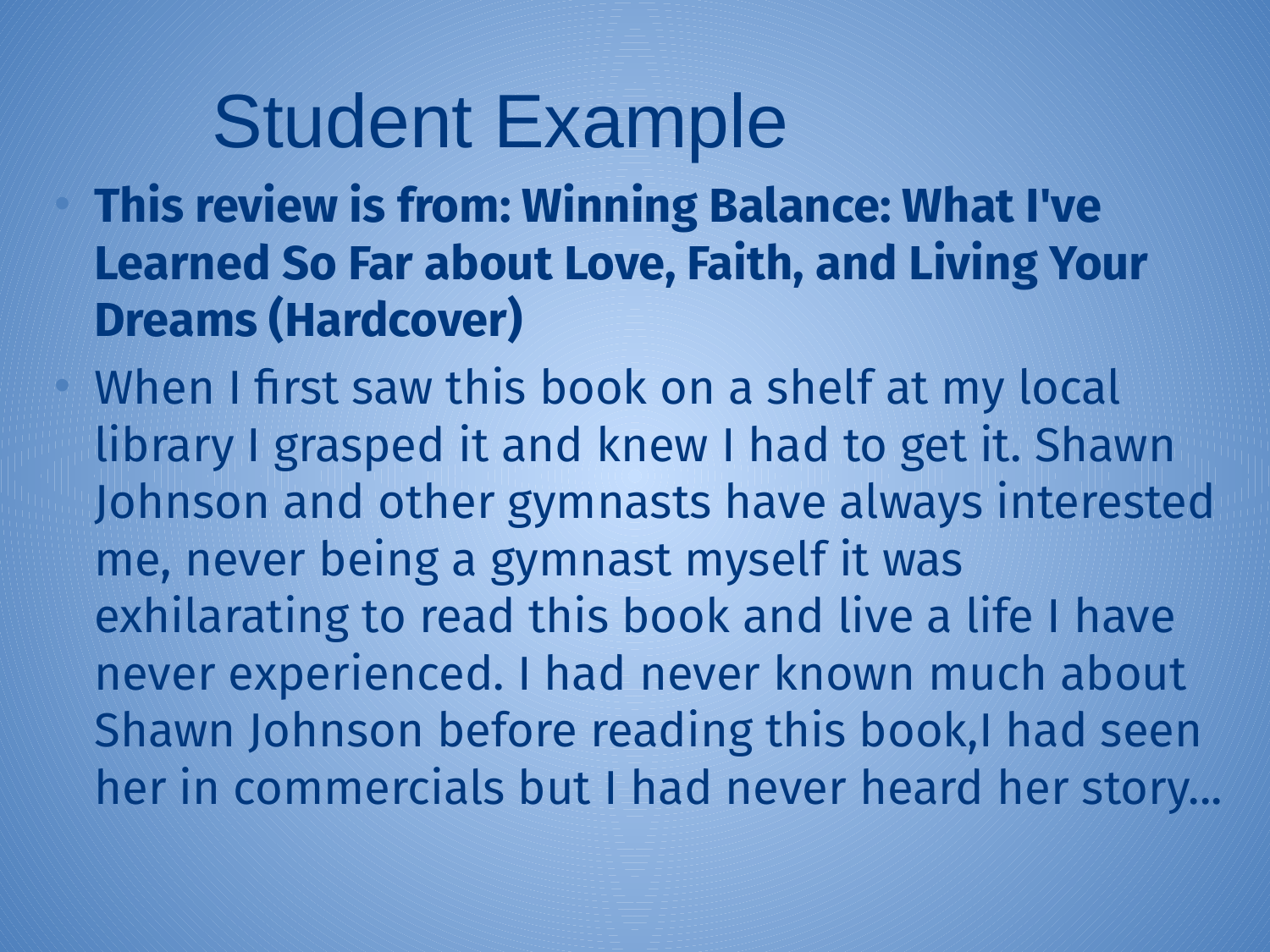

# Student Example
This review is from: Winning Balance: What I've Learned So Far about Love, Faith, and Living Your Dreams (Hardcover)
When I first saw this book on a shelf at my local library I grasped it and knew I had to get it. Shawn Johnson and other gymnasts have always interested me, never being a gymnast myself it was exhilarating to read this book and live a life I have never experienced. I had never known much about Shawn Johnson before reading this book,I had seen her in commercials but I had never heard her story...